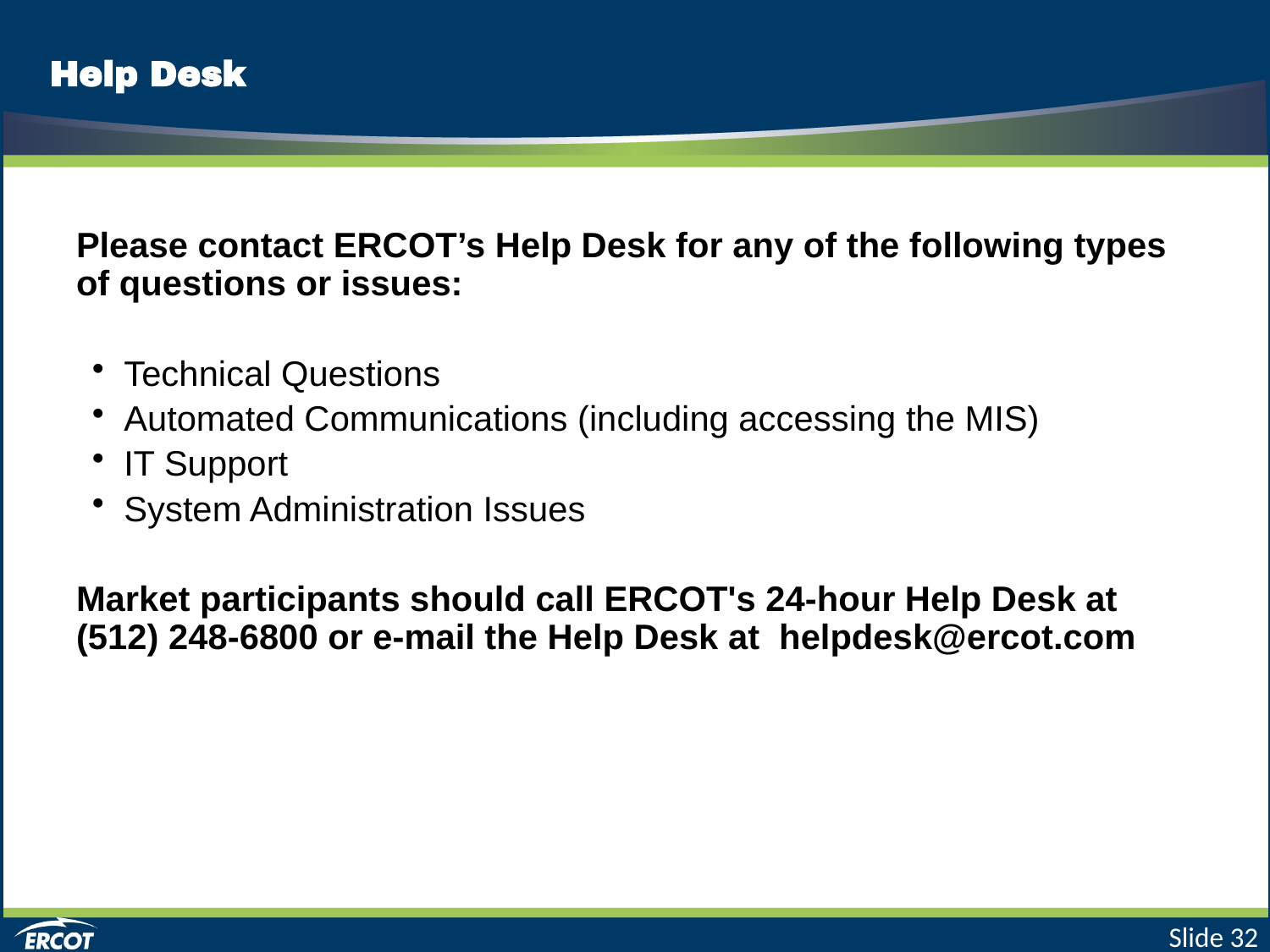

# Help Desk
Please contact ERCOT’s Help Desk for any of the following types of questions or issues:

Technical Questions
Automated Communications (including accessing the MIS)
IT Support
System Administration Issues

Market participants should call ERCOT's 24-hour Help Desk at (512) 248-6800 or e-mail the Help Desk at  helpdesk@ercot.com